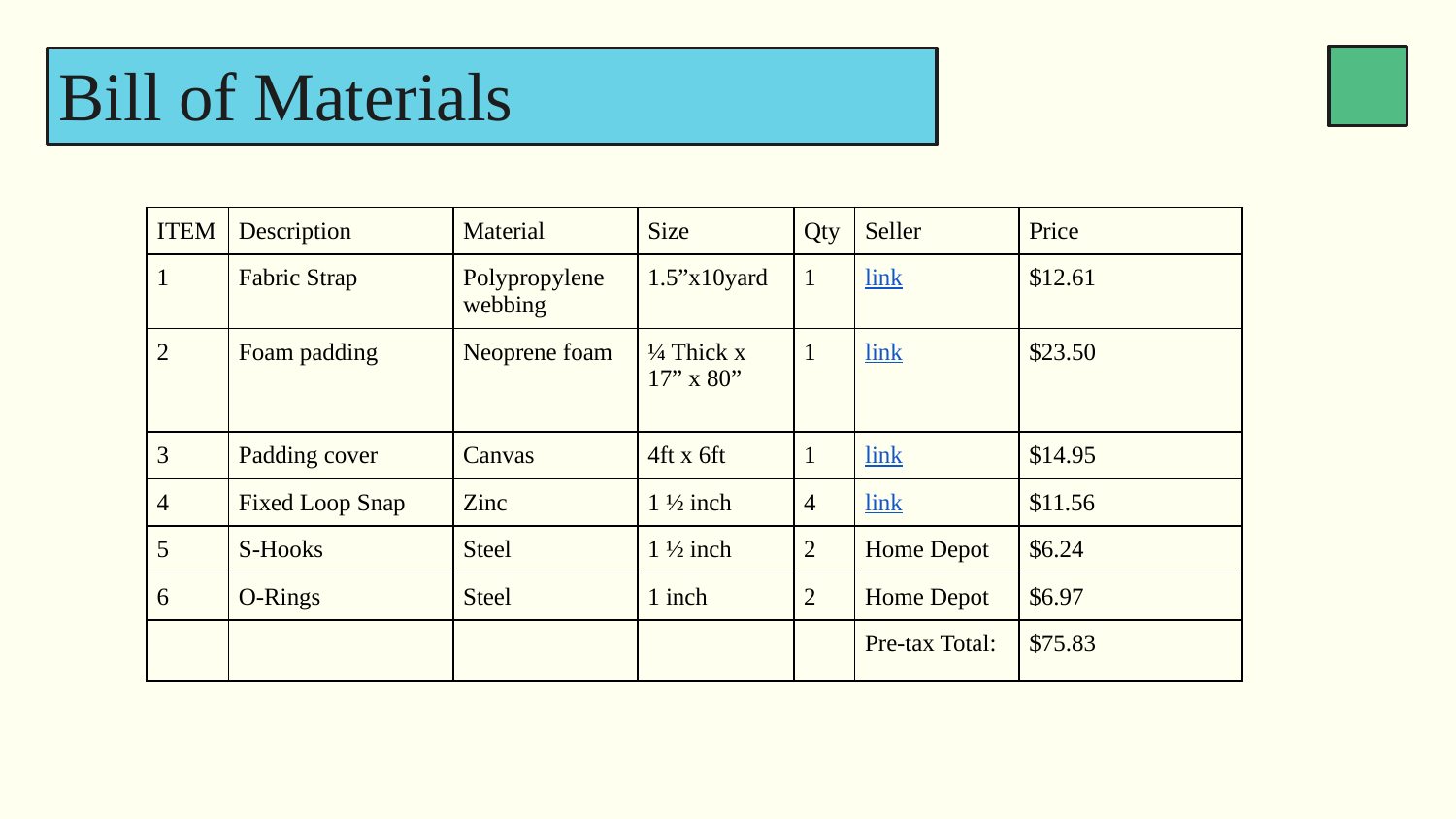

# Bill of Materials
| ITEM | Description | Material | Size | Qty | Seller | Price |
| --- | --- | --- | --- | --- | --- | --- |
| 1 | Fabric Strap | Polypropylene webbing | 1.5”x10yard | 1 | link | $12.61 |
| 2 | Foam padding | Neoprene foam | ¼ Thick x 17” x 80” | 1 | link | $23.50 |
| 3 | Padding cover | Canvas | 4ft x 6ft | 1 | link | $14.95 |
| 4 | Fixed Loop Snap | Zinc | 1 ½ inch | 4 | link | $11.56 |
| 5 | S-Hooks | Steel | 1 ½ inch | 2 | Home Depot | $6.24 |
| 6 | O-Rings | Steel | 1 inch | 2 | Home Depot | $6.97 |
|  |  |  |  |  | Pre-tax Total: | $75.83 |